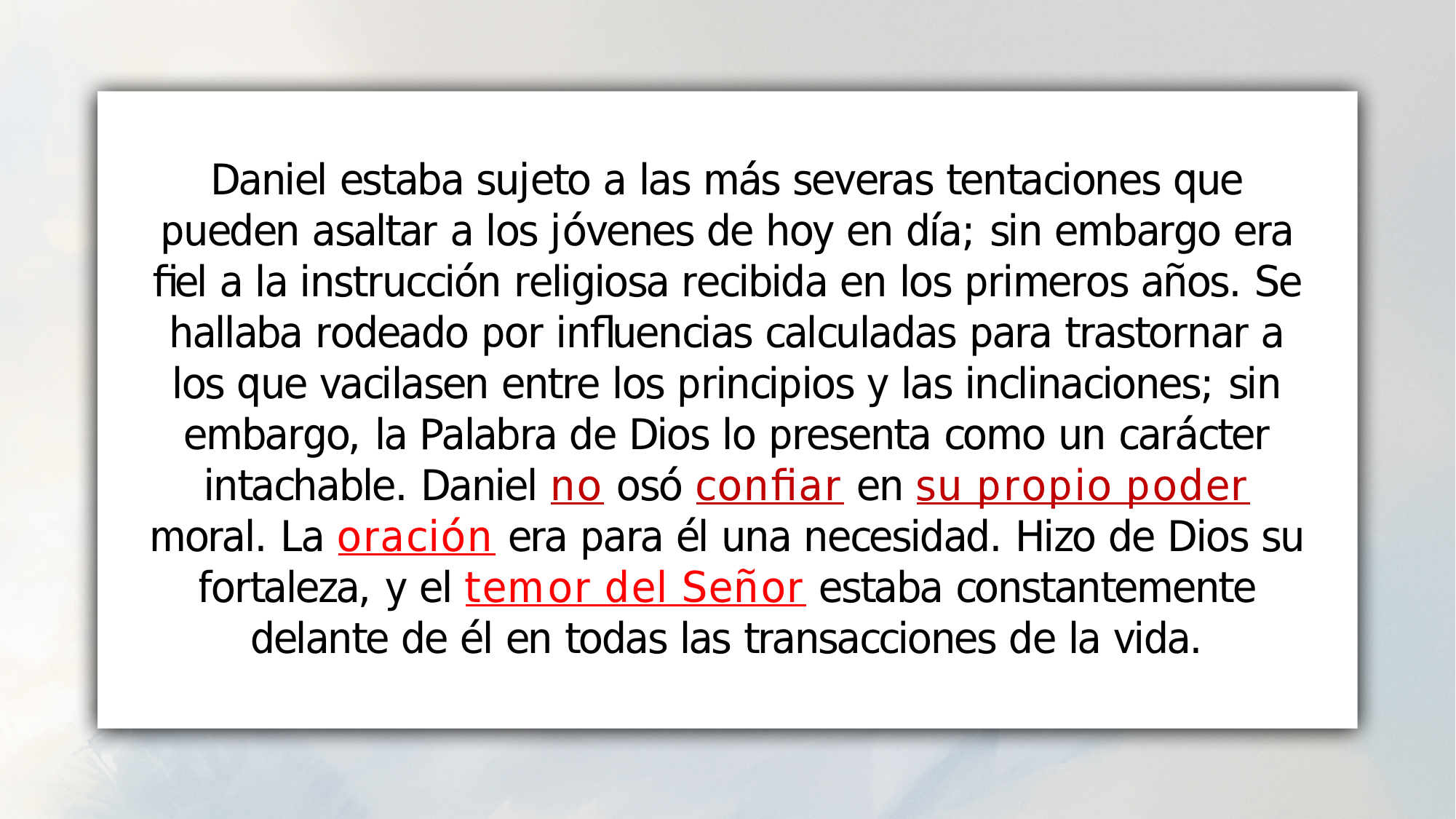

Daniel estaba sujeto a las más severas tentaciones que pueden asaltar a los jóvenes de hoy en día; sin embargo era fiel a la instrucción religiosa recibida en los primeros años. Se hallaba rodeado por influencias calculadas para trastornar a los que vacilasen entre los principios y las inclinaciones; sin embargo, la Palabra de Dios lo presenta como un carácter intachable. Daniel no osó confiar en su propio poder moral. La oración era para él una necesidad. Hizo de Dios su fortaleza, y el temor del Señor estaba constantemente delante de él en todas las transacciones de la vida.